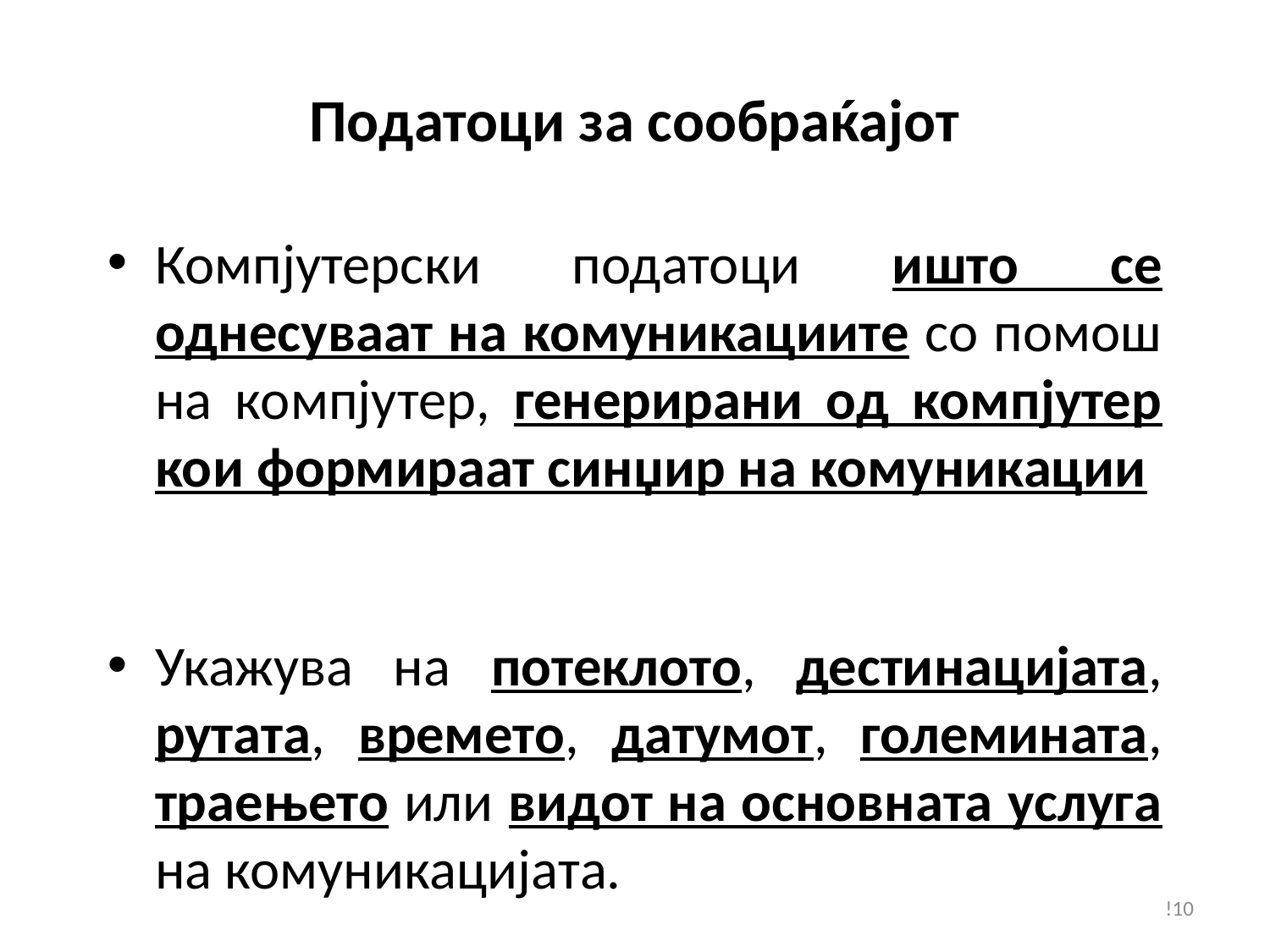

# Податоци за сообраќајот
Компјутерски податоци ишто се однесуваат на комуникациите со помош на компјутер, генерирани од компјутер кои формираат синџир на комуникации

Укажува на потеклото, дестинацијата, рутата, времето, датумот, големината, траењето или видот на основната услуга на комуникацијата.
!10